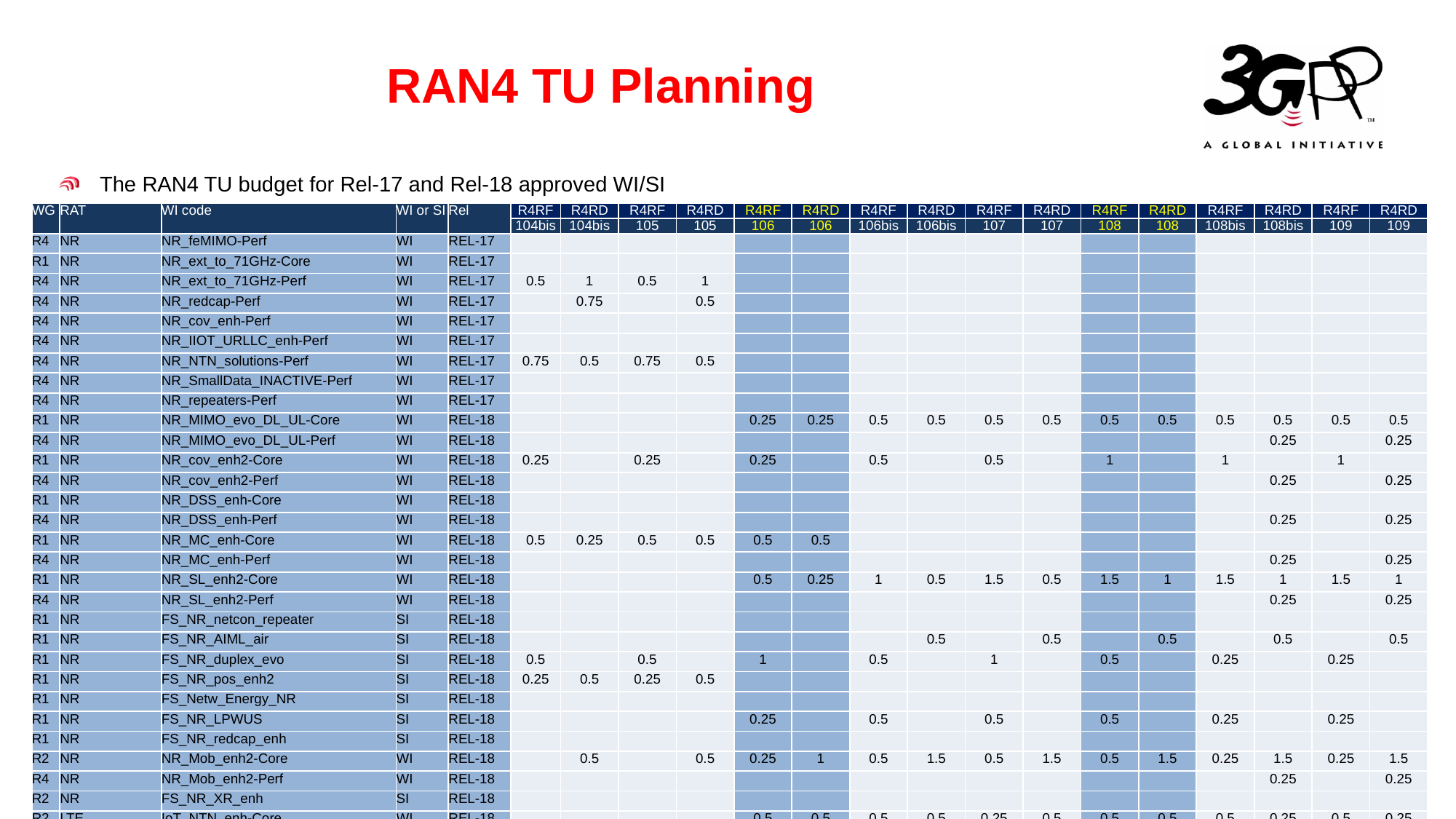

# RAN4 TU Planning
The RAN4 TU budget for Rel-17 and Rel-18 approved WI/SI

| WG | RAT | WI code | WI or SI | Rel | R4RF | R4RD | R4RF | R4RD | R4RF | R4RD | R4RF | R4RD | R4RF | R4RD | R4RF | R4RD | R4RF | R4RD | R4RF | R4RD |
| --- | --- | --- | --- | --- | --- | --- | --- | --- | --- | --- | --- | --- | --- | --- | --- | --- | --- | --- | --- | --- |
|  |  |  |  |  | 104bis | 104bis | 105 | 105 | 106 | 106 | 106bis | 106bis | 107 | 107 | 108 | 108 | 108bis | 108bis | 109 | 109 |
| R4 | NR | NR\_feMIMO-Perf | WI | REL-17 |  |  |  |  |  |  |  |  |  |  |  |  |  |  |  |  |
| R1 | NR | NR\_ext\_to\_71GHz-Core | WI | REL-17 |  |  |  |  |  |  |  |  |  |  |  |  |  |  |  |  |
| R4 | NR | NR\_ext\_to\_71GHz-Perf | WI | REL-17 | 0.5 | 1 | 0.5 | 1 |  |  |  |  |  |  |  |  |  |  |  |  |
| R4 | NR | NR\_redcap-Perf | WI | REL-17 |  | 0.75 |  | 0.5 |  |  |  |  |  |  |  |  |  |  |  |  |
| R4 | NR | NR\_cov\_enh-Perf | WI | REL-17 |  |  |  |  |  |  |  |  |  |  |  |  |  |  |  |  |
| R4 | NR | NR\_IIOT\_URLLC\_enh-Perf | WI | REL-17 |  |  |  |  |  |  |  |  |  |  |  |  |  |  |  |  |
| R4 | NR | NR\_NTN\_solutions-Perf | WI | REL-17 | 0.75 | 0.5 | 0.75 | 0.5 |  |  |  |  |  |  |  |  |  |  |  |  |
| R4 | NR | NR\_SmallData\_INACTIVE-Perf | WI | REL-17 |  |  |  |  |  |  |  |  |  |  |  |  |  |  |  |  |
| R4 | NR | NR\_repeaters-Perf | WI | REL-17 |  |  |  |  |  |  |  |  |  |  |  |  |  |  |  |  |
| R1 | NR | NR\_MIMO\_evo\_DL\_UL-Core | WI | REL-18 |  |  |  |  | 0.25 | 0.25 | 0.5 | 0.5 | 0.5 | 0.5 | 0.5 | 0.5 | 0.5 | 0.5 | 0.5 | 0.5 |
| R4 | NR | NR\_MIMO\_evo\_DL\_UL-Perf | WI | REL-18 |  |  |  |  |  |  |  |  |  |  |  |  |  | 0.25 |  | 0.25 |
| R1 | NR | NR\_cov\_enh2-Core | WI | REL-18 | 0.25 |  | 0.25 |  | 0.25 |  | 0.5 |  | 0.5 |  | 1 |  | 1 |  | 1 |  |
| R4 | NR | NR\_cov\_enh2-Perf | WI | REL-18 |  |  |  |  |  |  |  |  |  |  |  |  |  | 0.25 |  | 0.25 |
| R1 | NR | NR\_DSS\_enh-Core | WI | REL-18 |  |  |  |  |  |  |  |  |  |  |  |  |  |  |  |  |
| R4 | NR | NR\_DSS\_enh-Perf | WI | REL-18 |  |  |  |  |  |  |  |  |  |  |  |  |  | 0.25 |  | 0.25 |
| R1 | NR | NR\_MC\_enh-Core | WI | REL-18 | 0.5 | 0.25 | 0.5 | 0.5 | 0.5 | 0.5 |  |  |  |  |  |  |  |  |  |  |
| R4 | NR | NR\_MC\_enh-Perf | WI | REL-18 |  |  |  |  |  |  |  |  |  |  |  |  |  | 0.25 |  | 0.25 |
| R1 | NR | NR\_SL\_enh2-Core | WI | REL-18 |  |  |  |  | 0.5 | 0.25 | 1 | 0.5 | 1.5 | 0.5 | 1.5 | 1 | 1.5 | 1 | 1.5 | 1 |
| R4 | NR | NR\_SL\_enh2-Perf | WI | REL-18 |  |  |  |  |  |  |  |  |  |  |  |  |  | 0.25 |  | 0.25 |
| R1 | NR | FS\_NR\_netcon\_repeater | SI | REL-18 |  |  |  |  |  |  |  |  |  |  |  |  |  |  |  |  |
| R1 | NR | FS\_NR\_AIML\_air | SI | REL-18 |  |  |  |  |  |  |  | 0.5 |  | 0.5 |  | 0.5 |  | 0.5 |  | 0.5 |
| R1 | NR | FS\_NR\_duplex\_evo | SI | REL-18 | 0.5 |  | 0.5 |  | 1 |  | 0.5 |  | 1 |  | 0.5 |  | 0.25 |  | 0.25 |  |
| R1 | NR | FS\_NR\_pos\_enh2 | SI | REL-18 | 0.25 | 0.5 | 0.25 | 0.5 |  |  |  |  |  |  |  |  |  |  |  |  |
| R1 | NR | FS\_Netw\_Energy\_NR | SI | REL-18 |  |  |  |  |  |  |  |  |  |  |  |  |  |  |  |  |
| R1 | NR | FS\_NR\_LPWUS | SI | REL-18 |  |  |  |  | 0.25 |  | 0.5 |  | 0.5 |  | 0.5 |  | 0.25 |  | 0.25 |  |
| R1 | NR | FS\_NR\_redcap\_enh | SI | REL-18 |  |  |  |  |  |  |  |  |  |  |  |  |  |  |  |  |
| R2 | NR | NR\_Mob\_enh2-Core | WI | REL-18 |  | 0.5 |  | 0.5 | 0.25 | 1 | 0.5 | 1.5 | 0.5 | 1.5 | 0.5 | 1.5 | 0.25 | 1.5 | 0.25 | 1.5 |
| R4 | NR | NR\_Mob\_enh2-Perf | WI | REL-18 |  |  |  |  |  |  |  |  |  |  |  |  |  | 0.25 |  | 0.25 |
| R2 | NR | FS\_NR\_XR\_enh | SI | REL-18 |  |  |  |  |  |  |  |  |  |  |  |  |  |  |  |  |
| R2 | LTE | IoT\_NTN\_enh-Core | WI | REL-18 |  |  |  |  | 0.5 | 0.5 | 0.5 | 0.5 | 0.25 | 0.5 | 0.5 | 0.5 | 0.5 | 0.25 | 0.5 | 0.25 |
| R4 | LTE | IoT\_NTN\_enh-Perf | WI |  |  |  |  |  |  |  |  |  |  |  | 0.25 | 0.25 | 0.25 | 0.25 | 0.25 | 0.25 |